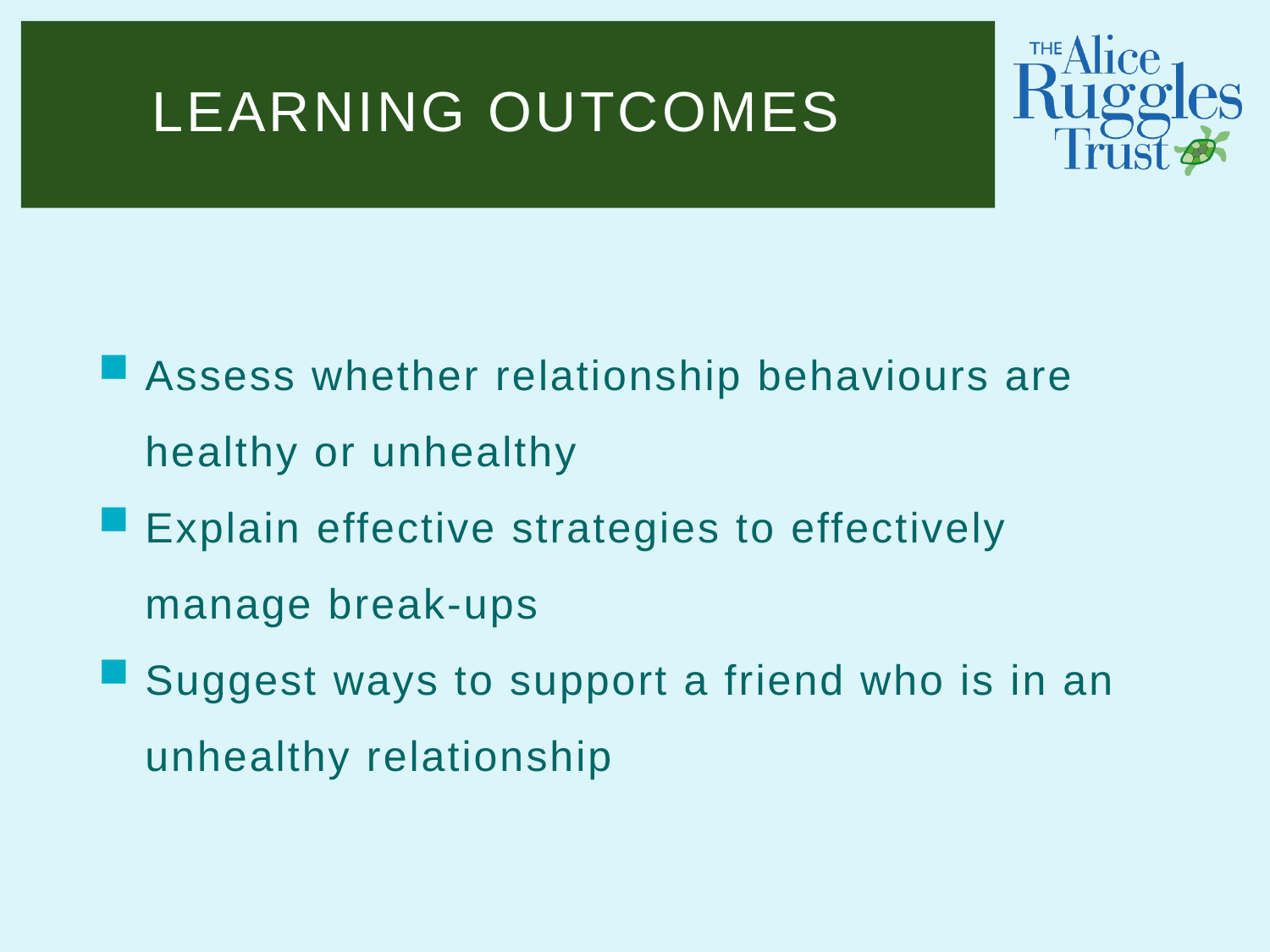

# Learning outcomes
Assess whether relationship behaviours are healthy or unhealthy
Explain effective strategies to effectively manage break-ups
Suggest ways to support a friend who is in an unhealthy relationship